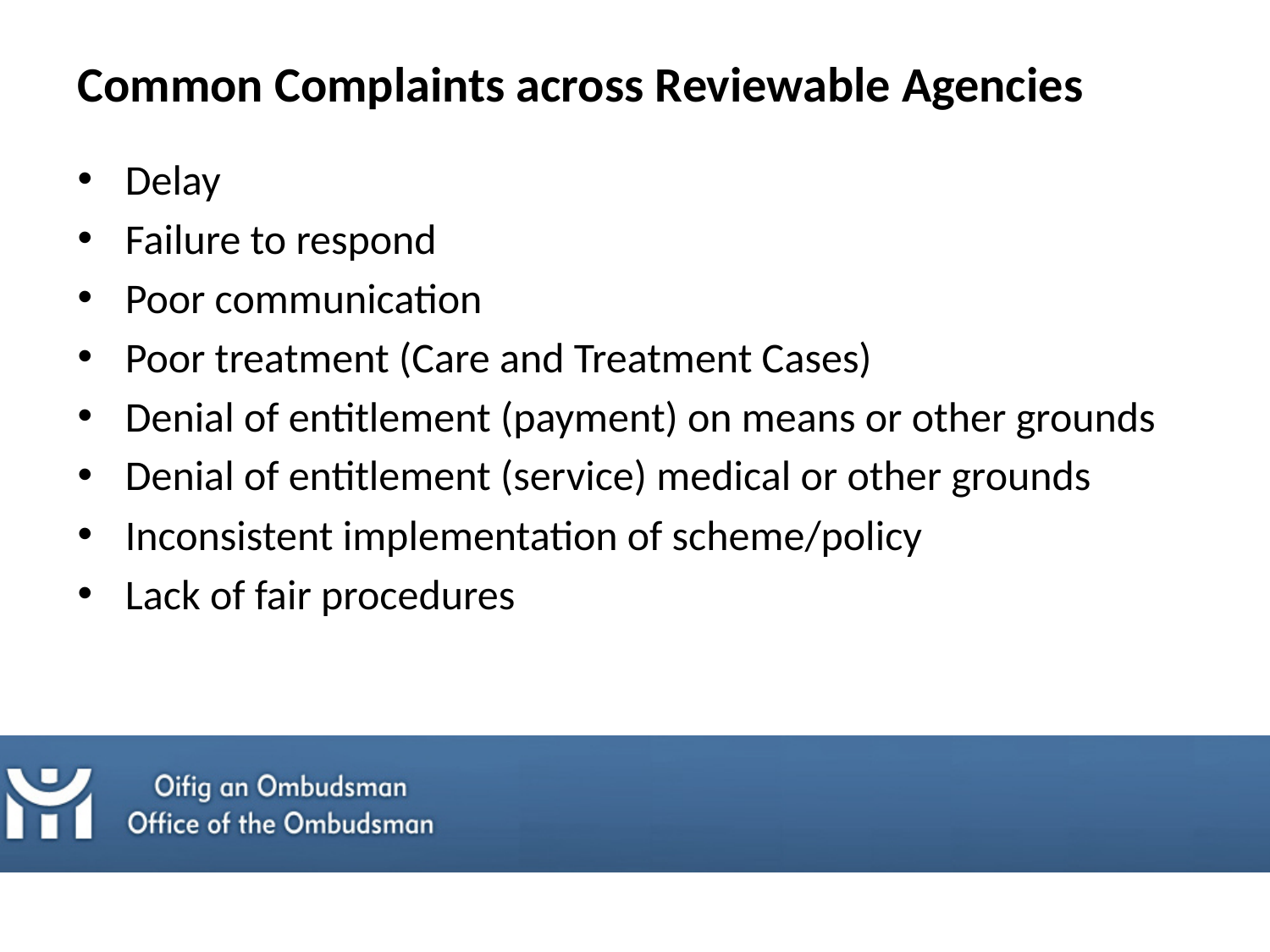

Common Complaints across Reviewable Agencies
Delay
Failure to respond
Poor communication
Poor treatment (Care and Treatment Cases)
Denial of entitlement (payment) on means or other grounds
Denial of entitlement (service) medical or other grounds
Inconsistent implementation of scheme/policy
Lack of fair procedures